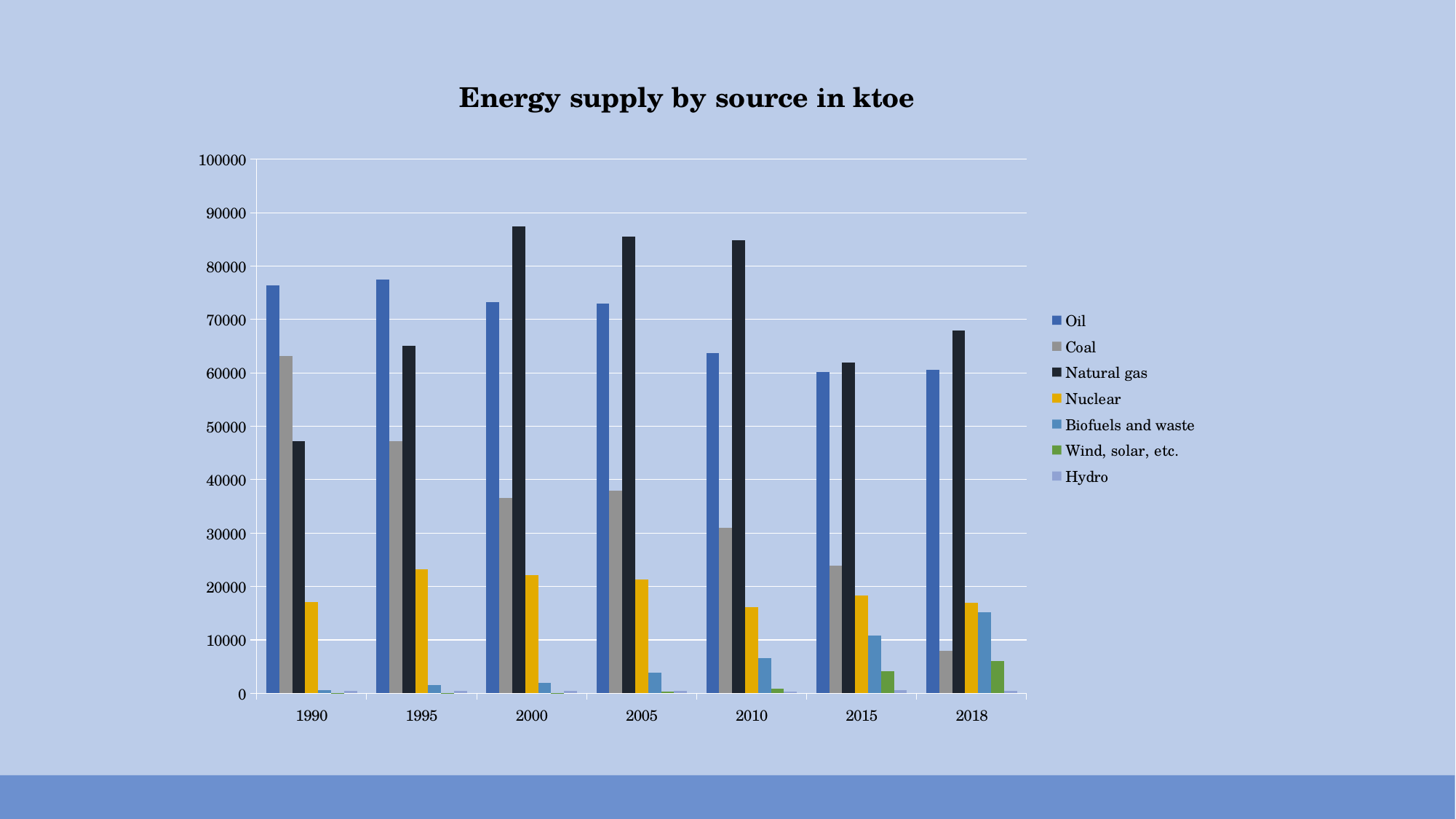

### Chart: Energy supply by source in ktoe

| Category | Oil | Coal | Natural gas | Nuclear | Biofuels and waste | Wind, solar, etc. | Hydro |
|---|---|---|---|---|---|---|---|
| 1990 | 76375.0 | 63113.0 | 47203.0 | 17132.0 | 627.0 | 12.0 | 448.0 |
| 1995 | 77428.0 | 47255.0 | 65119.0 | 23180.0 | 1539.0 | 45.0 | 416.0 |
| 2000 | 73223.0 | 36533.0 | 87399.0 | 22164.0 | 1922.0 | 94.0 | 437.0 |
| 2005 | 72924.0 | 37914.0 | 85473.0 | 21266.0 | 3857.0 | 281.0 | 423.0 |
| 2010 | 63647.0 | 30975.0 | 84817.0 | 16191.0 | 6572.0 | 927.0 | 309.0 |
| 2015 | 60197.0 | 23914.0 | 61885.0 | 18329.0 | 10824.0 | 4162.0 | 541.0 |
| 2018 | 60645.0 | 7987.0 | 67886.0 | 16953.0 | 15224.0 | 6076.0 | 470.0 |